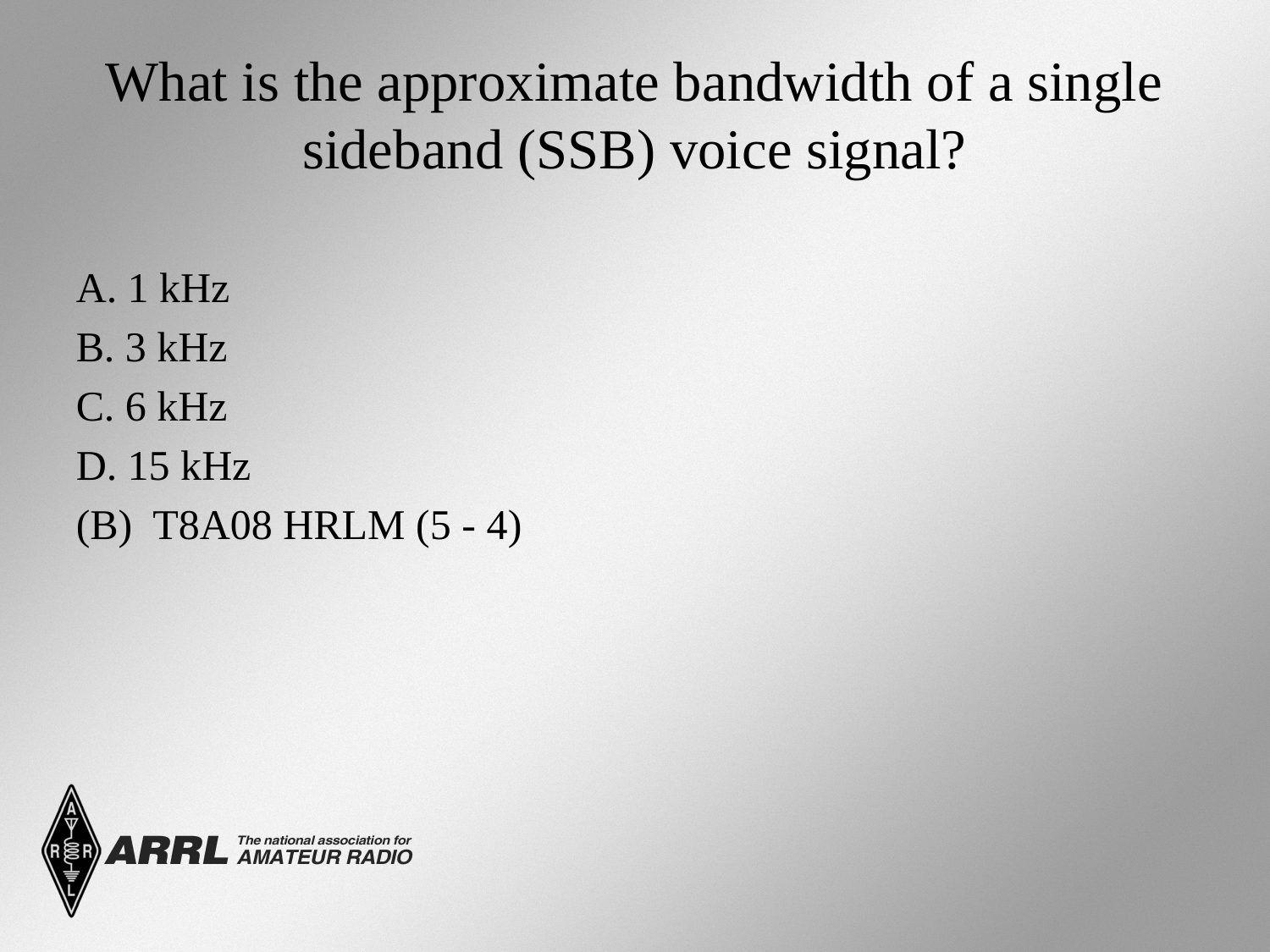

# What is the approximate bandwidth of a single sideband (SSB) voice signal?
A. 1 kHz
B. 3 kHz
C. 6 kHz
D. 15 kHz
(B)  T8A08 HRLM (5 - 4)